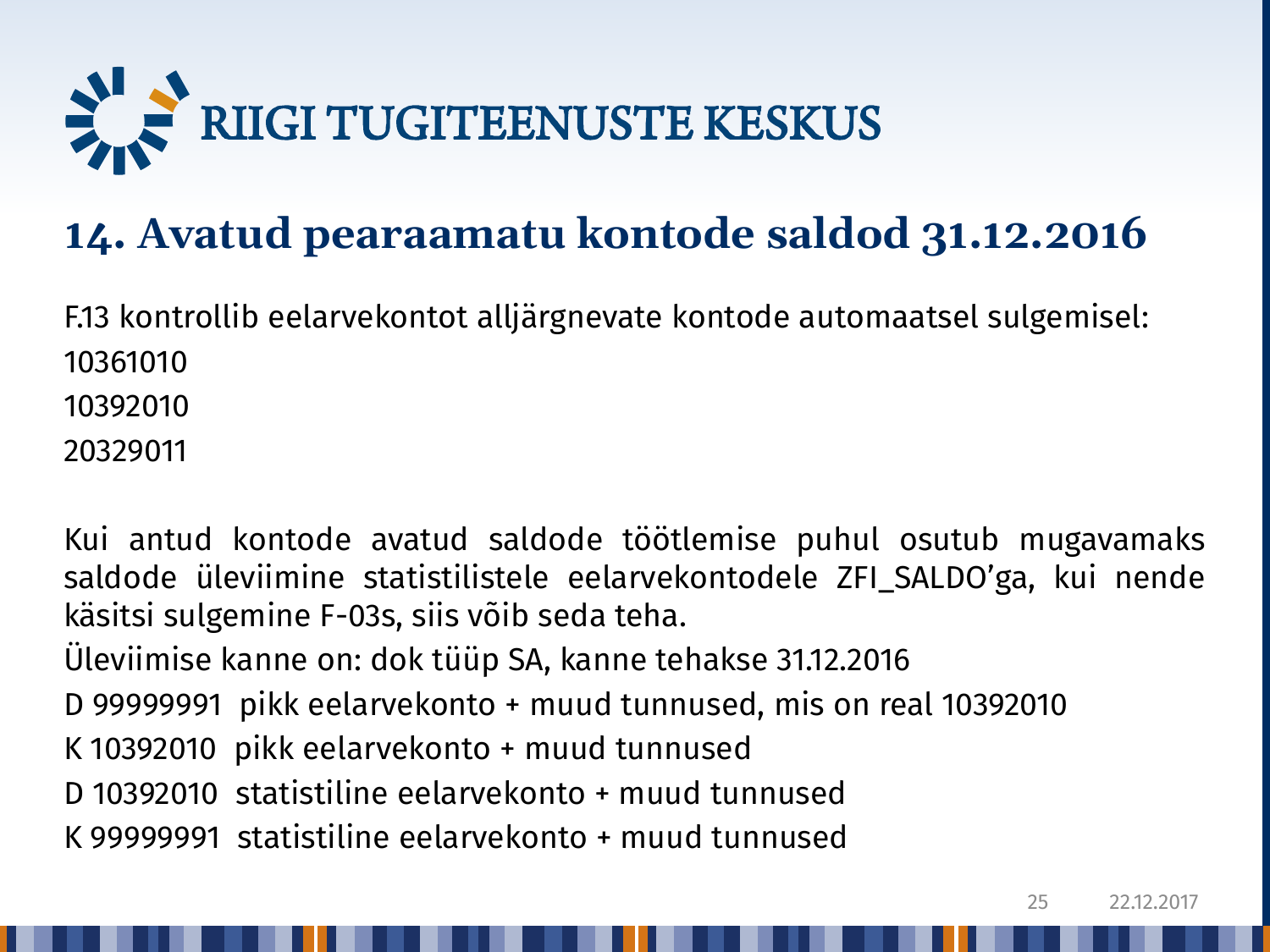

# 14. Avatud pearaamatu kontode saldod 31.12.2016
F.13 kontrollib eelarvekontot alljärgnevate kontode automaatsel sulgemisel:
10361010
10392010
20329011

Kui antud kontode avatud saldode töötlemise puhul osutub mugavamaks saldode üleviimine statistilistele eelarvekontodele ZFI_SALDO’ga, kui nende käsitsi sulgemine F-03s, siis võib seda teha.
Üleviimise kanne on: dok tüüp SA, kanne tehakse 31.12.2016
D 99999991  pikk eelarvekonto + muud tunnused, mis on real 10392010
K 10392010  pikk eelarvekonto + muud tunnused
D 10392010  statistiline eelarvekonto + muud tunnused
K 99999991  statistiline eelarvekonto + muud tunnused
25
22.12.2017